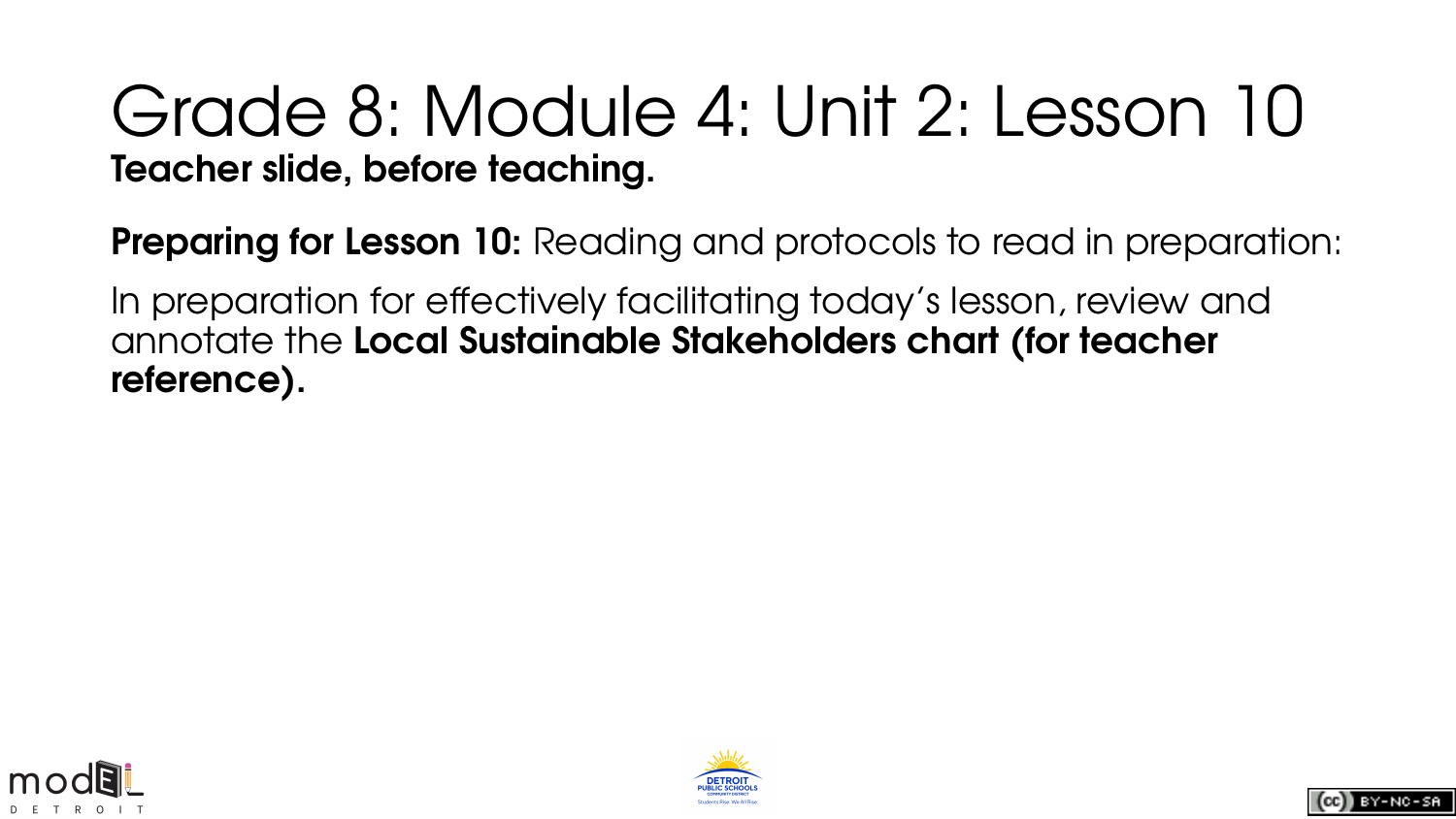

# Grade 8: Module 4: Unit 2: Lesson 10
Teacher slide, before teaching.

Preparing for Lesson 10: Reading and protocols to read in preparation:
In preparation for effectively facilitating today’s lesson, review and annotate the Local Sustainable Stakeholders chart (for teacher reference).